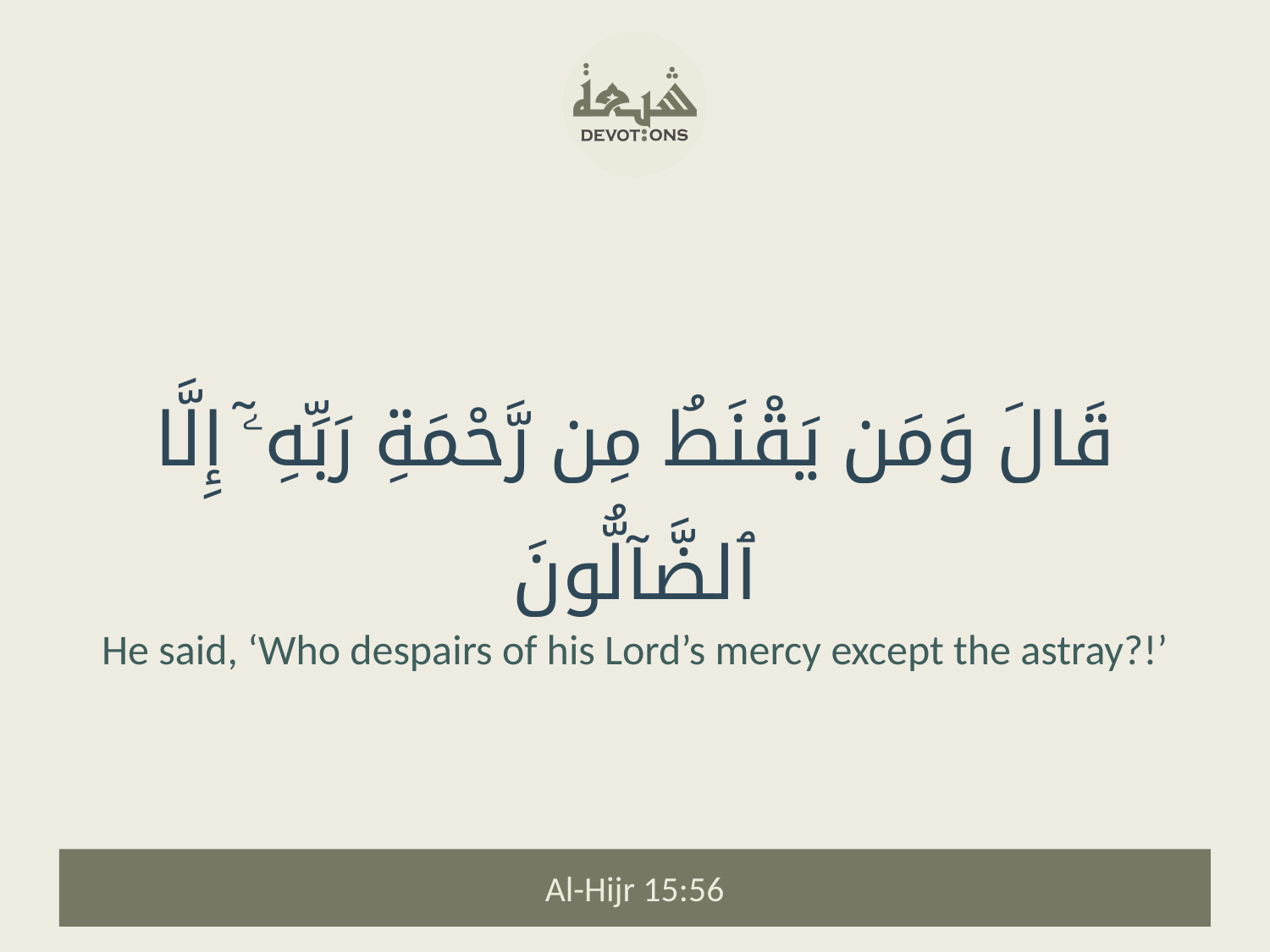

قَالَ وَمَن يَقْنَطُ مِن رَّحْمَةِ رَبِّهِۦٓ إِلَّا ٱلضَّآلُّونَ
He said, ‘Who despairs of his Lord’s mercy except the astray?!’
Al-Hijr 15:56